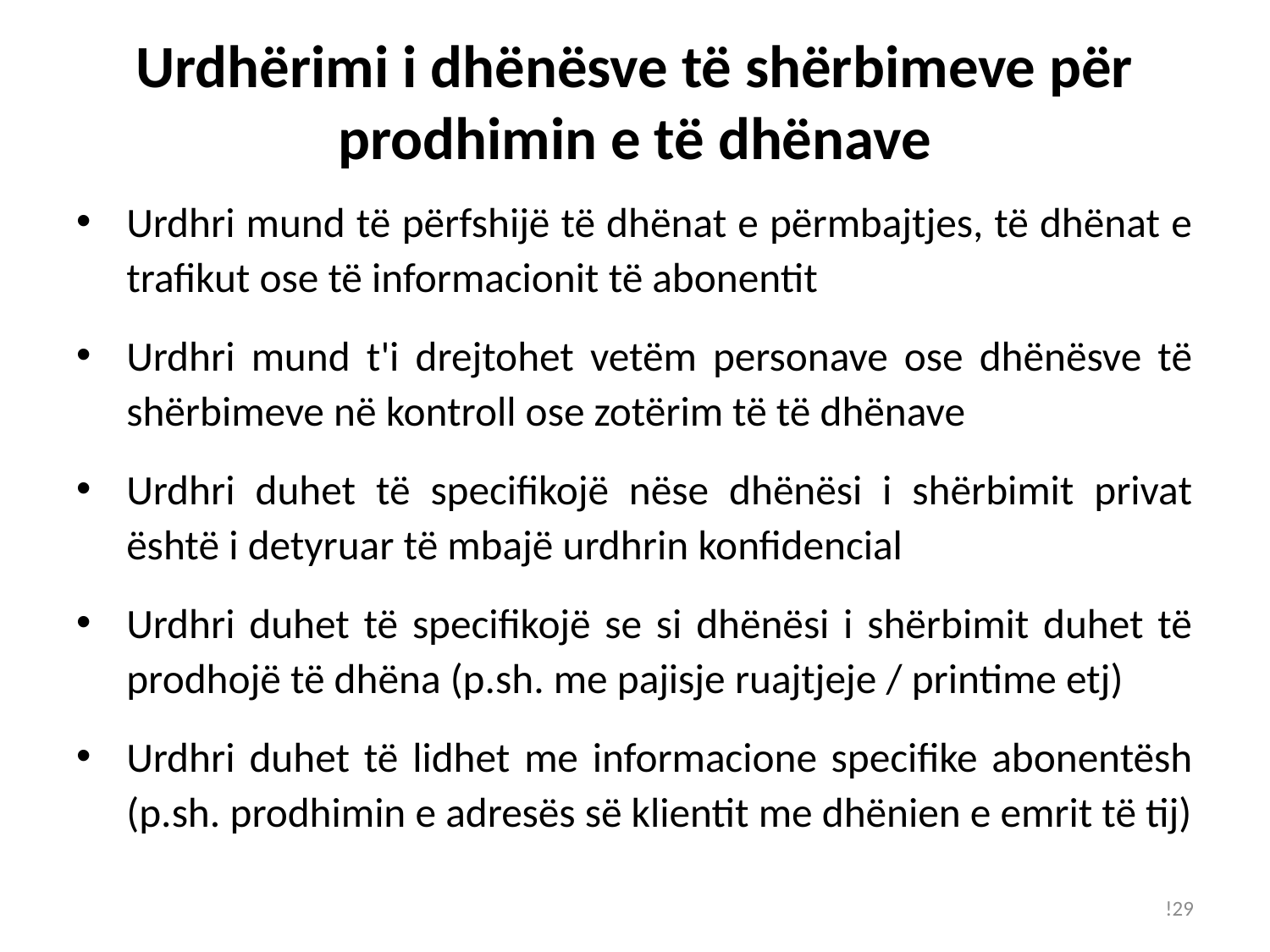

# Urdhërimi i dhënësve të shërbimeve për prodhimin e të dhënave
Urdhri mund të përfshijë të dhënat e përmbajtjes, të dhënat e trafikut ose të informacionit të abonentit
Urdhri mund t'i drejtohet vetëm personave ose dhënësve të shërbimeve në kontroll ose zotërim të të dhënave
Urdhri duhet të specifikojë nëse dhënësi i shërbimit privat është i detyruar të mbajë urdhrin konfidencial
Urdhri duhet të specifikojë se si dhënësi i shërbimit duhet të prodhojë të dhëna (p.sh. me pajisje ruajtjeje / printime etj)
Urdhri duhet të lidhet me informacione specifike abonentësh (p.sh. prodhimin e adresës së klientit me dhënien e emrit të tij)

!29